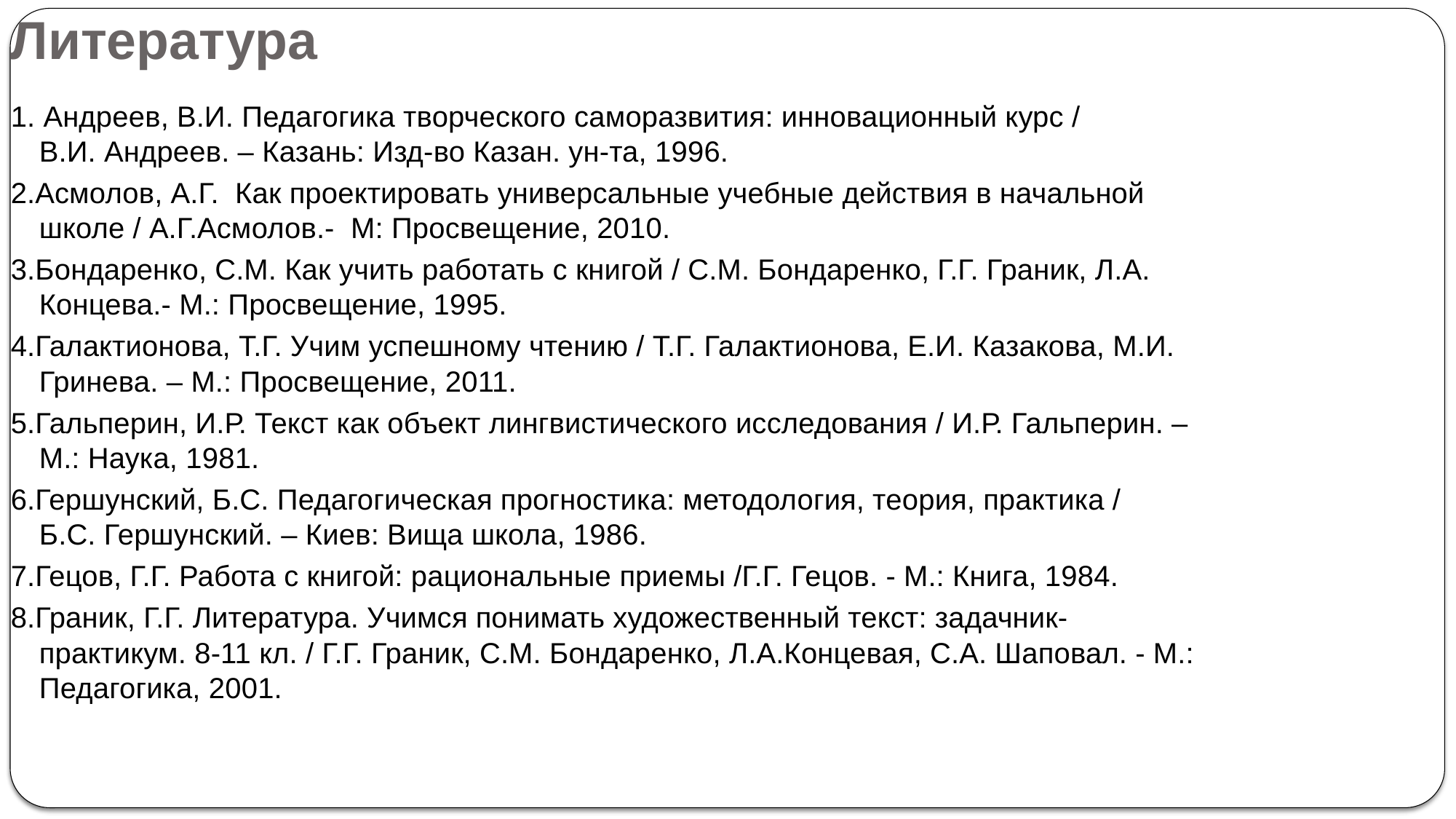

# Литература
1. Андреев, В.И. Педагогика творческого саморазвития: инновационный курс / В.И. Андреев. – Казань: Изд-во Казан. ун-та, 1996.
2.Асмолов, А.Г.  Как проектировать универсальные учебные действия в начальной школе / А.Г.Асмолов.-  М: Просвещение, 2010.
3.Бондаренко, С.М. Как учить работать с книгой / С.М. Бондаренко, Г.Г. Граник, Л.А. Концева.- М.: Просвещение, 1995.
4.Галактионова, Т.Г. Учим успешному чтению / Т.Г. Галактионова, Е.И. Казакова, М.И. Гринева. – М.: Просвещение, 2011.
5.Гальперин, И.Р. Текст как объект лингвистического исследования / И.Р. Гальперин. – М.: Наука, 1981.
6.Гершунский, Б.С. Педагогическая прогностика: методология, теория, практика / Б.С. Гершунский. – Киев: Вища школа, 1986.
7.Гецов, Г.Г. Работа с книгой: рациональные приемы /Г.Г. Гецов. - М.: Книга, 1984.
8.Граник, Г.Г. Литература. Учимся понимать художественный текст: задачник-практикум. 8-11 кл. / Г.Г. Граник, С.М. Бондаренко, Л.А.Концевая, С.А. Шаповал. - М.: Педагогика, 2001.